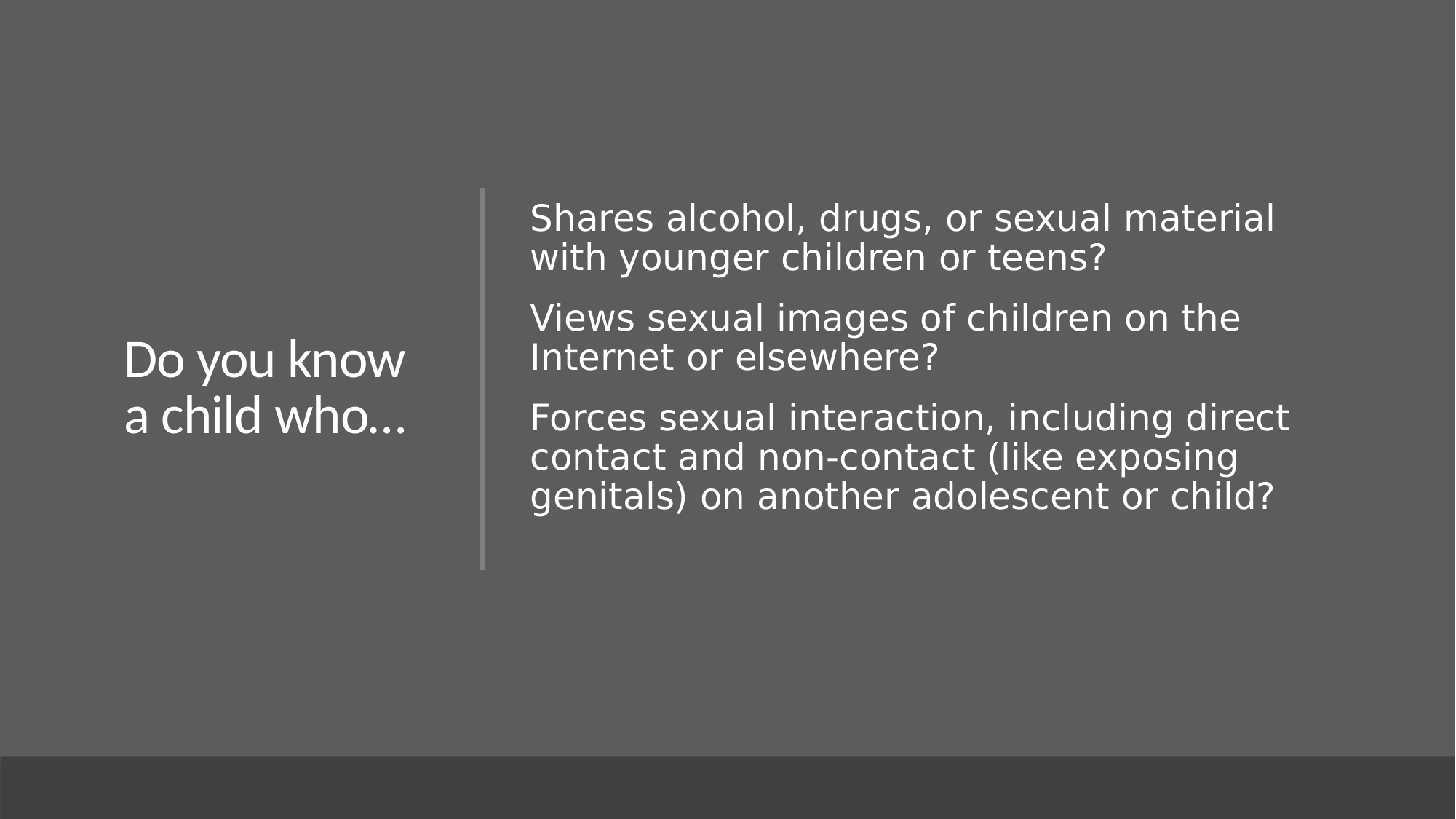

# Do you know a child who…
Shares alcohol, drugs, or sexual material with younger children or teens?
Views sexual images of children on the Internet or elsewhere?
Forces sexual interaction, including direct contact and non-contact (like exposing genitals) on another adolescent or child?